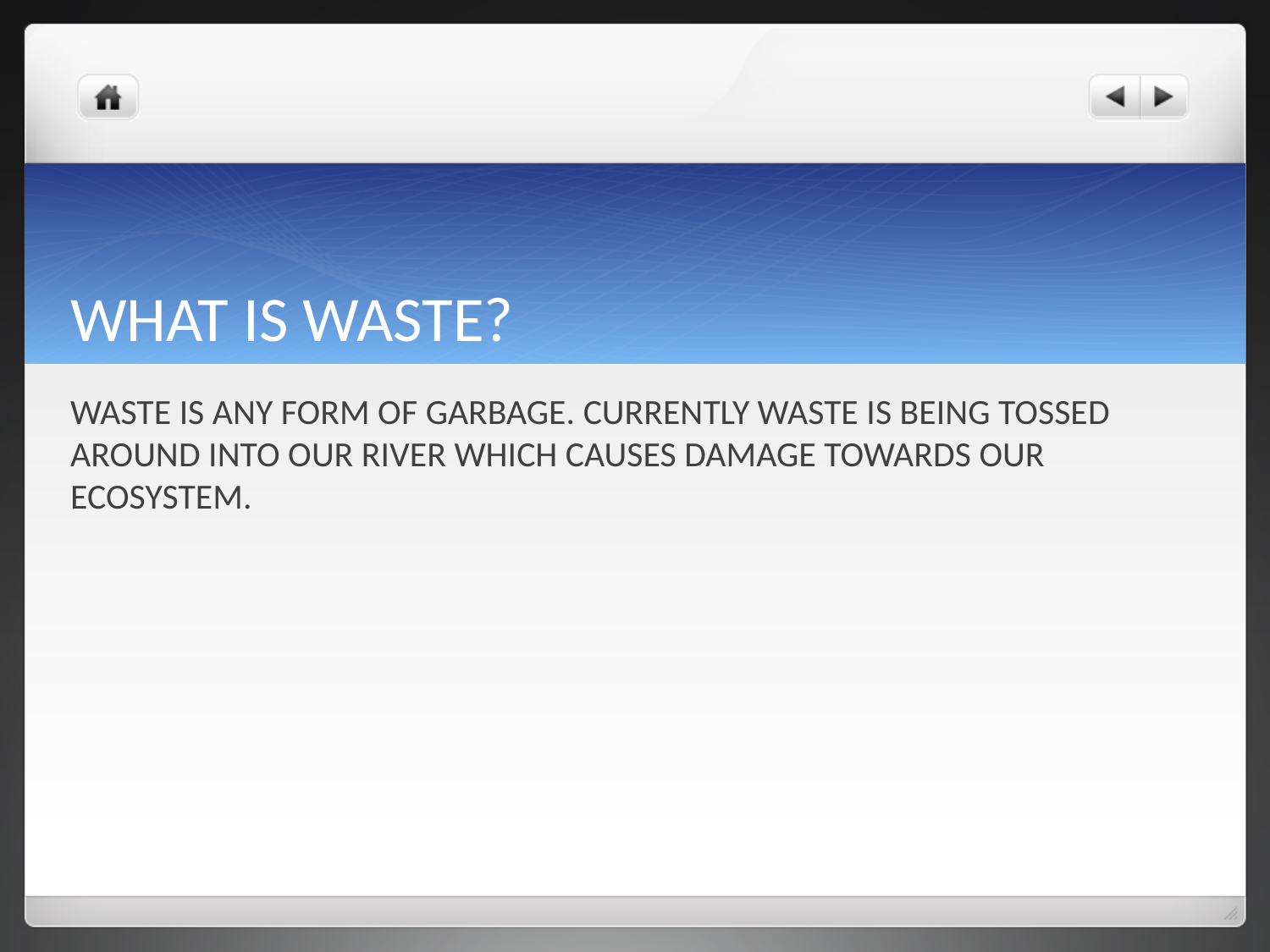

# WHAT IS WASTE?
WASTE IS ANY FORM OF GARBAGE. CURRENTLY WASTE IS BEING TOSSED AROUND INTO OUR RIVER WHICH CAUSES DAMAGE TOWARDS OUR ECOSYSTEM.